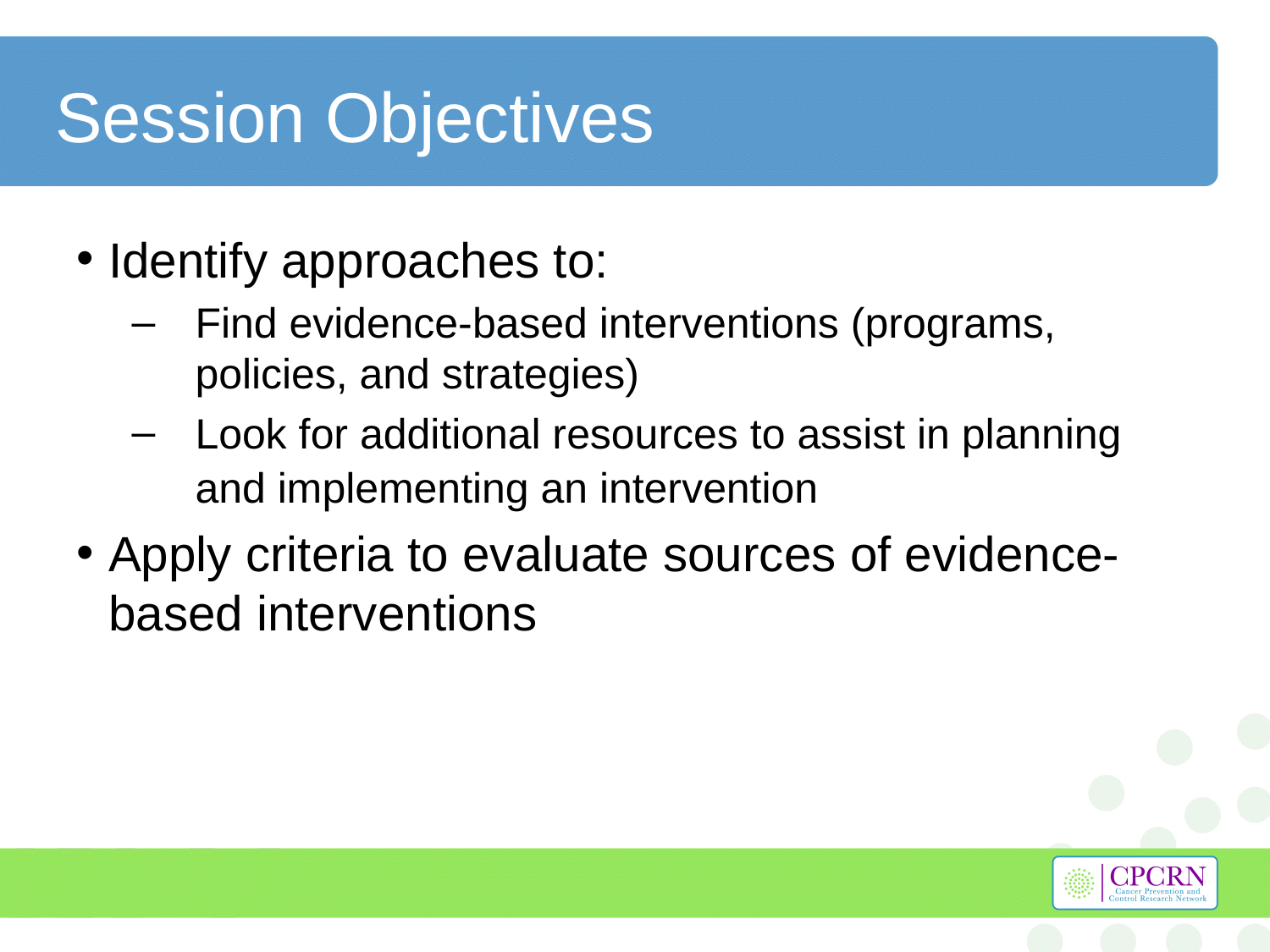

# Session Objectives
Identify approaches to:
Find evidence-based interventions (programs, policies, and strategies)
Look for additional resources to assist in planning and implementing an intervention
Apply criteria to evaluate sources of evidence-based interventions